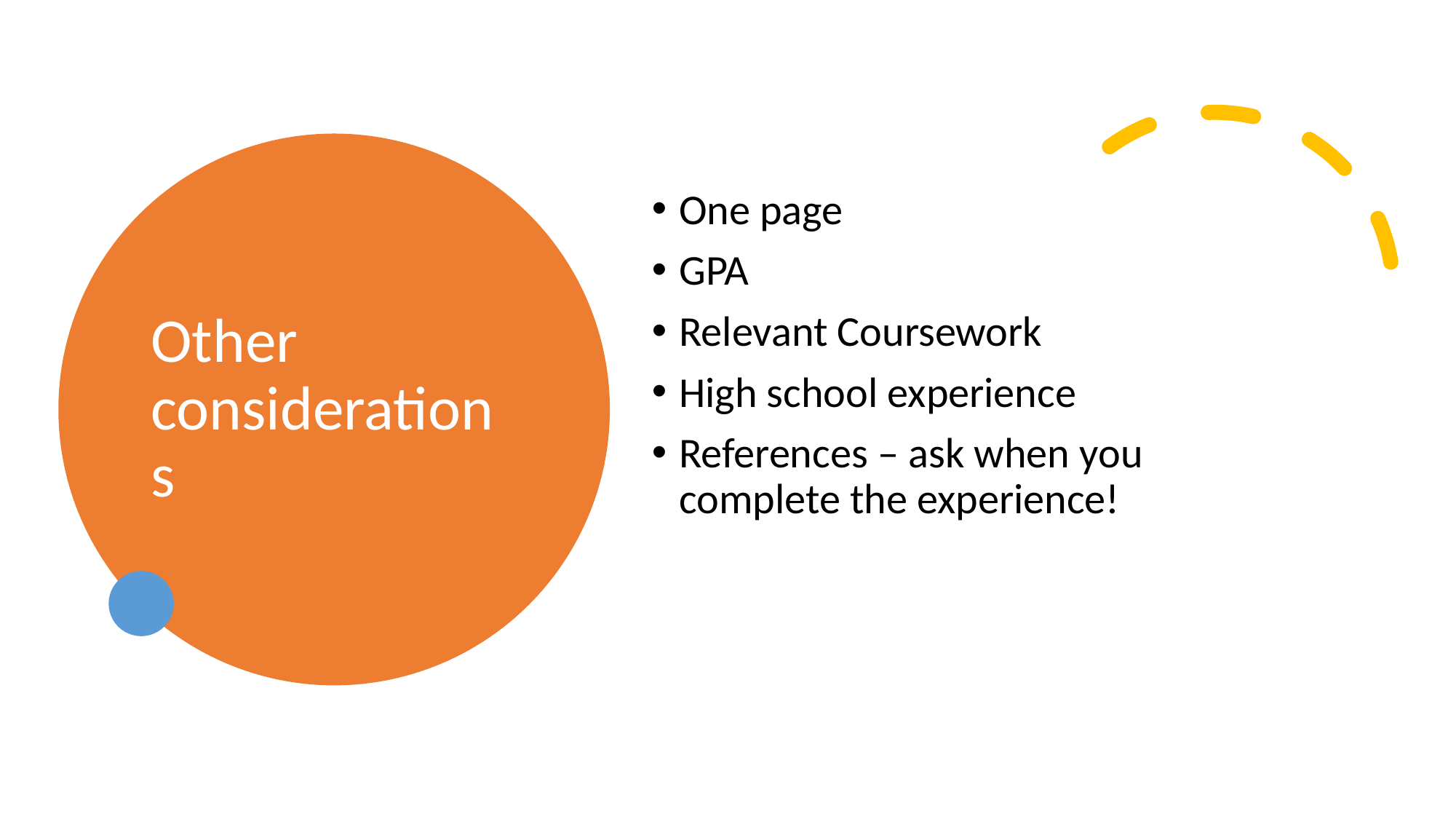

# Other considerations
One page
GPA
Relevant Coursework
High school experience
References – ask when you complete the experience!